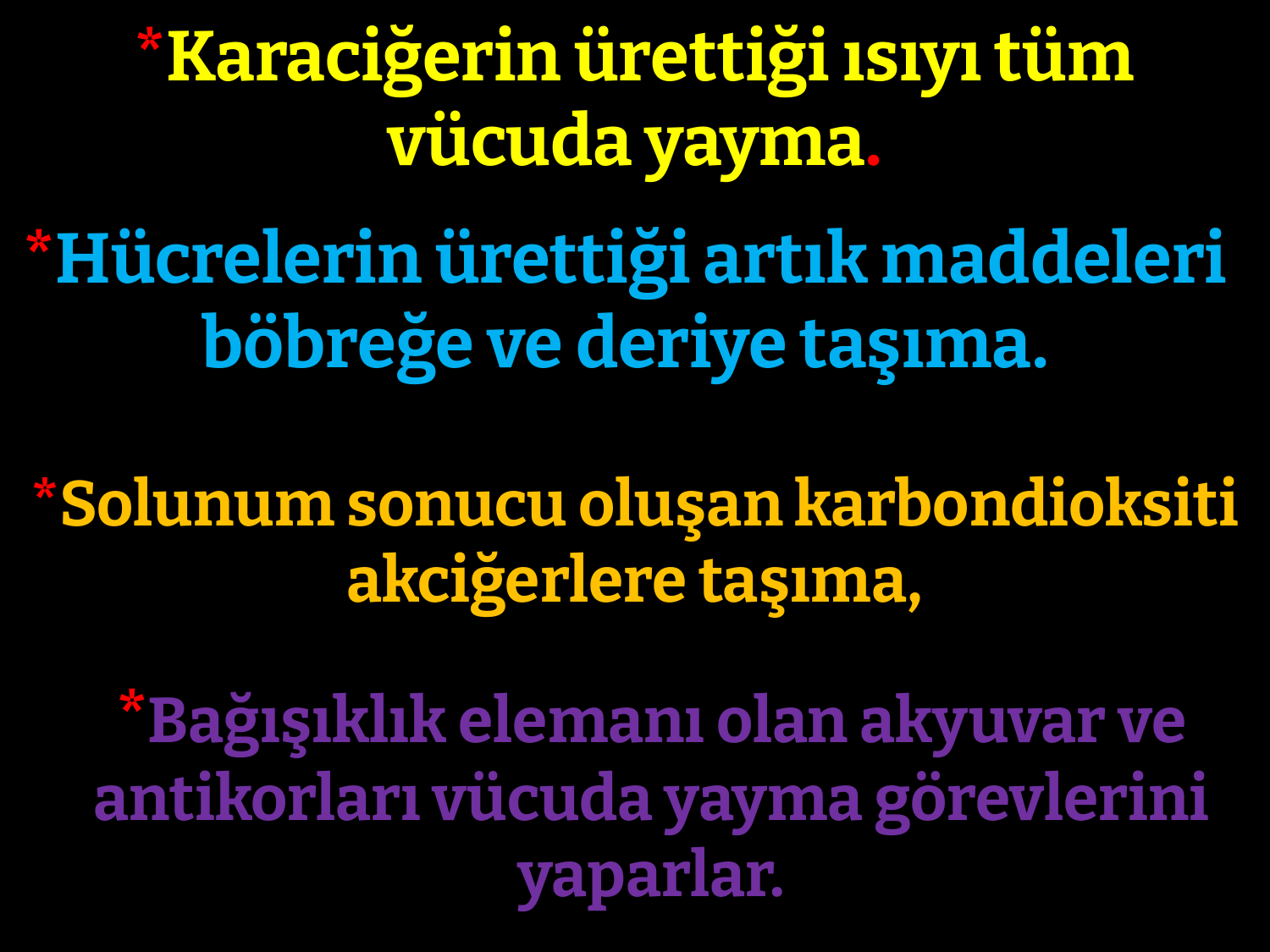

*Karaciğerin ürettiği ısıyı tüm vücuda yayma.
*Hücrelerin ürettiği artık maddeleri böbreğe ve deriye taşıma.

#
*Solunum sonucu oluşan karbondioksiti akciğerlere taşıma,
*Bağışıklık elemanı olan akyuvar ve antikorları vücuda yayma görevlerini yaparlar.